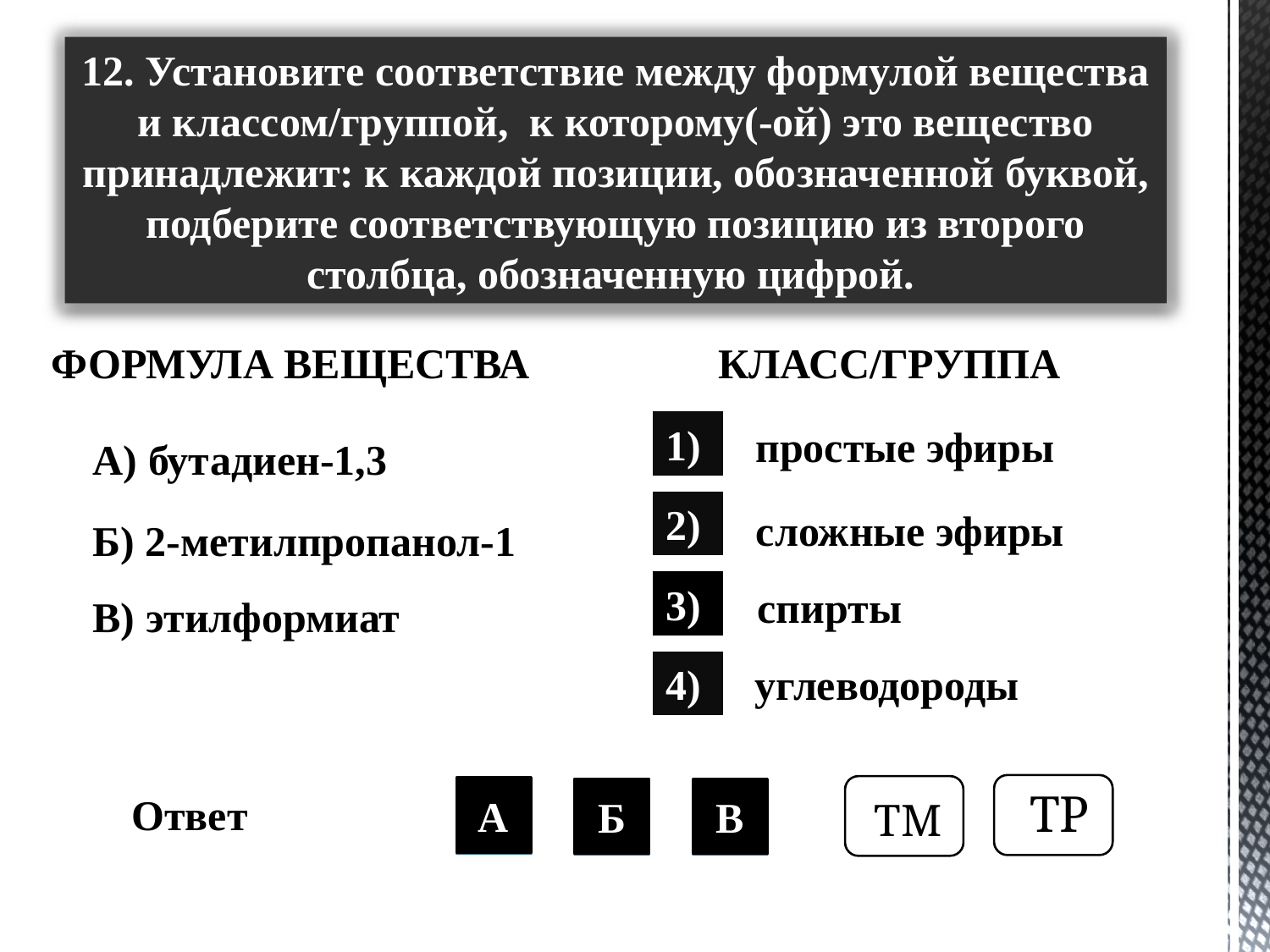

12. Установите соответствие между формулой вещества и классом/группой,  к которому(-ой) это вещество принадлежит: к каждой позиции, обозначенной буквой, подберите соответствующую позицию из второго столбца, обозначенную цифрой.
ФОРМУЛА ВЕЩЕСТВА	               КЛАСС/ГРУППА
1)
простые эфиры
А) бутадиен-1,3

Б) 2-метилпропанол-1
В) этилформиат
2)
сложные эфиры
3)
спирты
4)
углеводороды
ТР
ТМ
А
Б
4
В
3
2
   Ответ